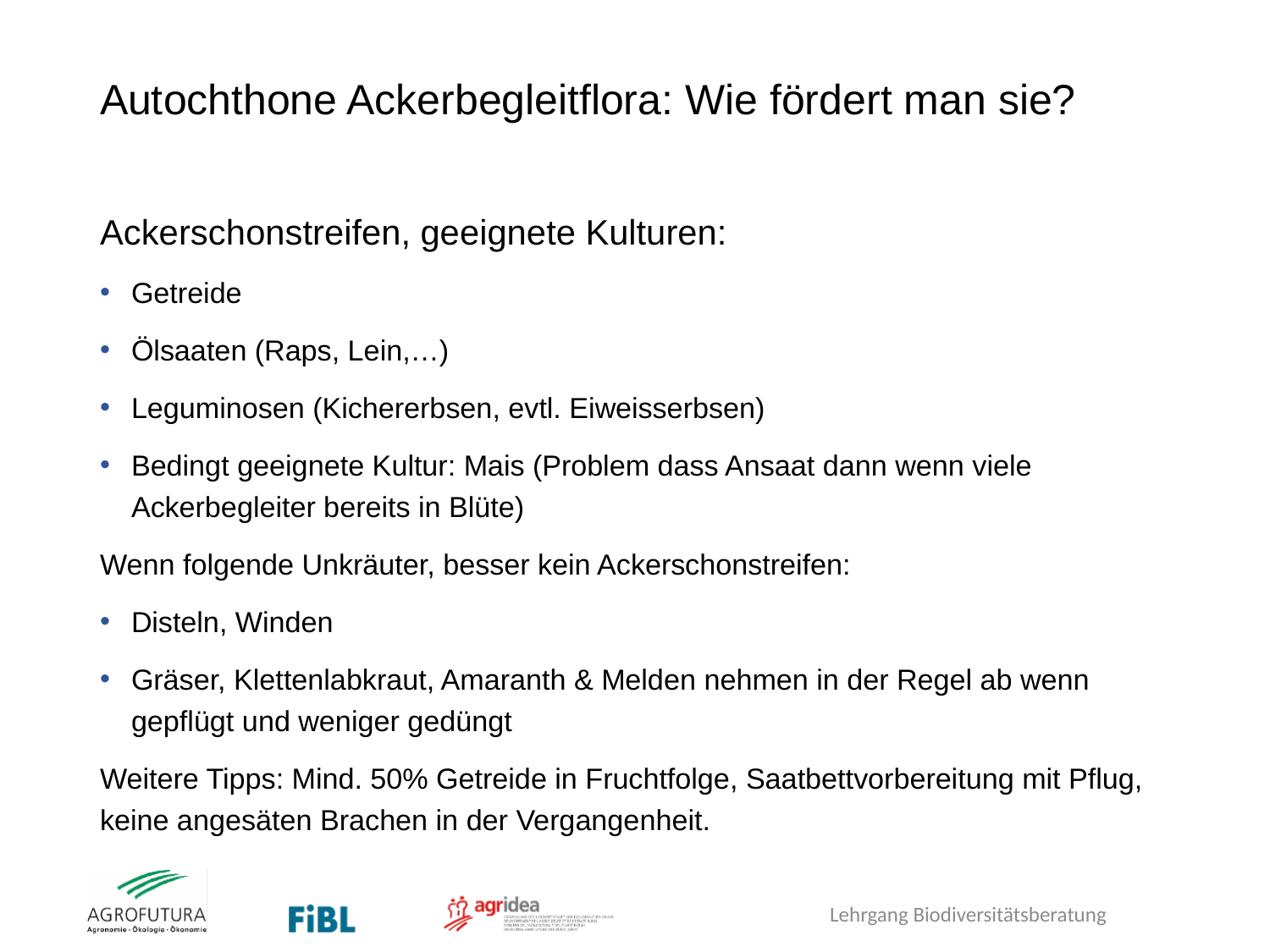

# Autochthone Ackerbegleitflora: Wie fördert man sie?
Ackerschonstreifen, geeignete Kulturen:
Getreide
Ölsaaten (Raps, Lein,…)
Leguminosen (Kichererbsen, evtl. Eiweisserbsen)
Bedingt geeignete Kultur: Mais (Problem dass Ansaat dann wenn viele Ackerbegleiter bereits in Blüte)
Wenn folgende Unkräuter, besser kein Ackerschonstreifen:
Disteln, Winden
Gräser, Klettenlabkraut, Amaranth & Melden nehmen in der Regel ab wenn gepflügt und weniger gedüngt
Weitere Tipps: Mind. 50% Getreide in Fruchtfolge, Saatbettvorbereitung mit Pflug, keine angesäten Brachen in der Vergangenheit.
Lehrgang Biodiversitätsberatung